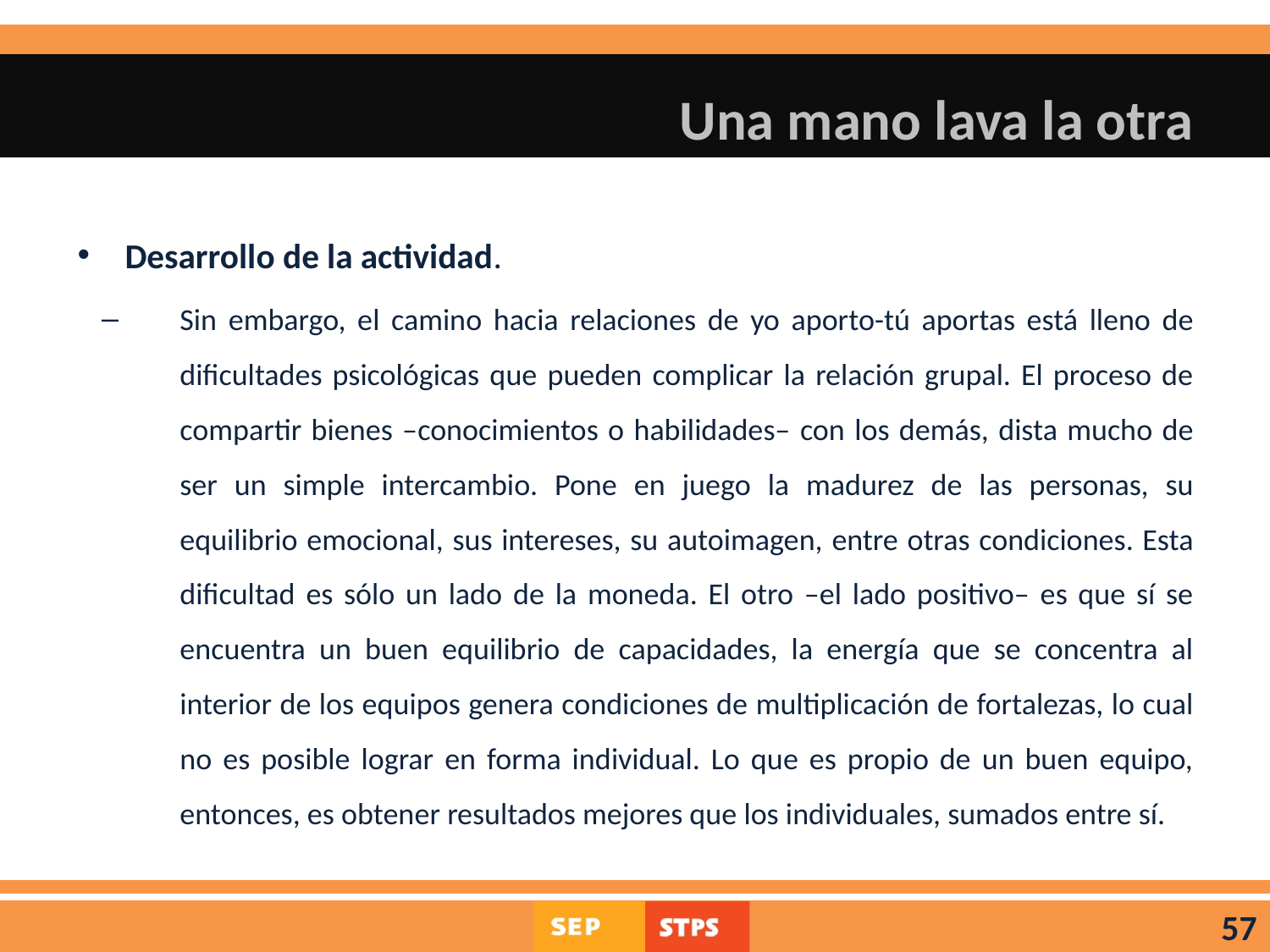

# Una mano lava la otra
Desarrollo de la actividad.
Sin embargo, el camino hacia relaciones de yo aporto-tú aportas está lleno de dificultades psicológicas que pueden complicar la relación grupal. El proceso de compartir bienes –conocimientos o habilidades– con los demás, dista mucho de ser un simple intercambio. Pone en juego la madurez de las personas, su equilibrio emocional, sus intereses, su autoimagen, entre otras condiciones. Esta dificultad es sólo un lado de la moneda. El otro –el lado positivo– es que sí se encuentra un buen equilibrio de capacidades, la energía que se concentra al interior de los equipos genera condiciones de multiplicación de fortalezas, lo cual no es posible lograr en forma individual. Lo que es propio de un buen equipo, entonces, es obtener resultados mejores que los individuales, sumados entre sí.
57